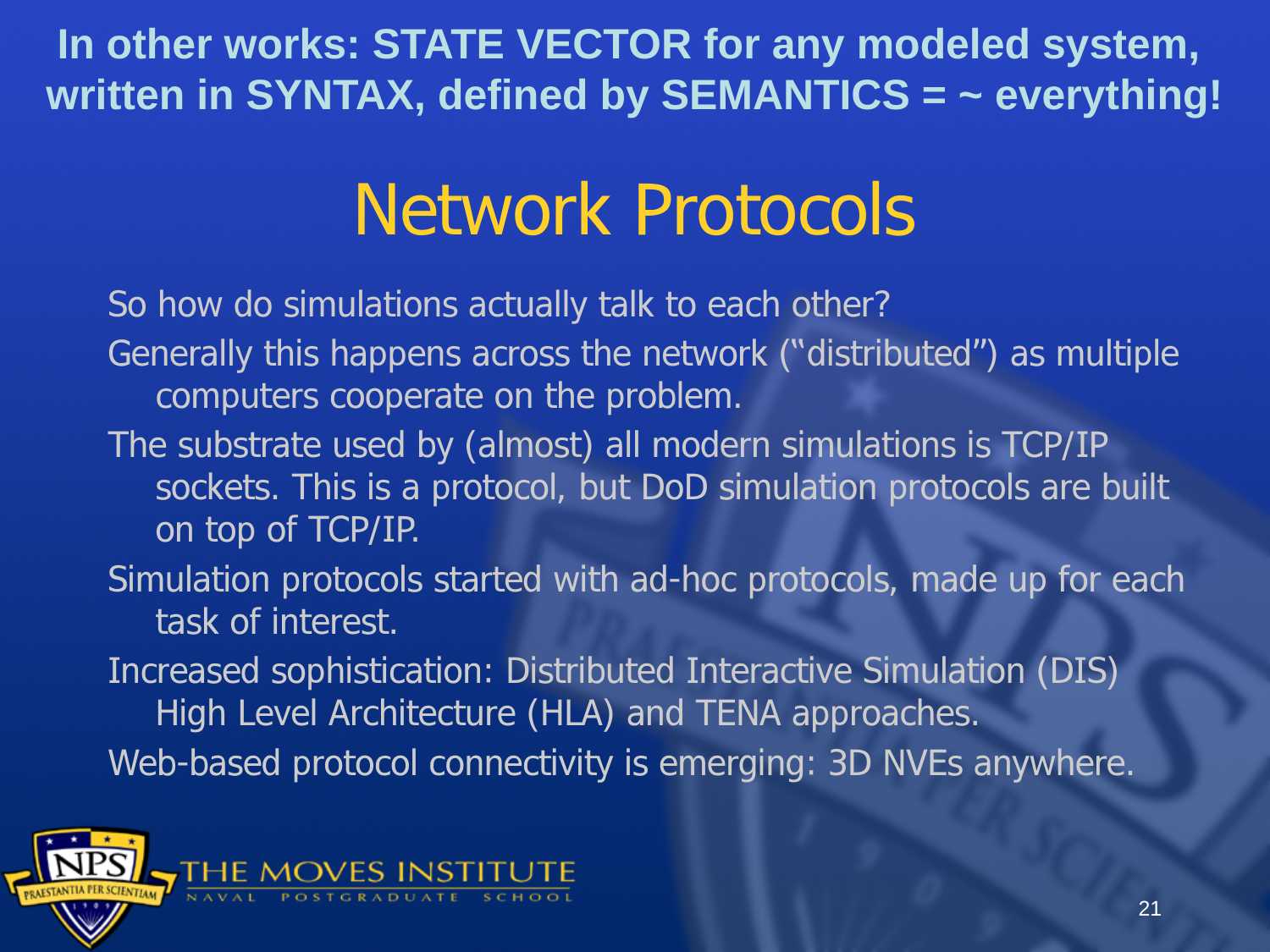

In other works: STATE VECTOR for any modeled system,
written in SYNTAX, defined by SEMANTICS = ~ everything!
# Network Protocols
So how do simulations actually talk to each other?
Generally this happens across the network (“distributed”) as multiple computers cooperate on the problem.
The substrate used by (almost) all modern simulations is TCP/IP sockets. This is a protocol, but DoD simulation protocols are built on top of TCP/IP.
Simulation protocols started with ad-hoc protocols, made up for each task of interest.
Increased sophistication: Distributed Interactive Simulation (DIS) High Level Architecture (HLA) and TENA approaches.
Web-based protocol connectivity is emerging: 3D NVEs anywhere.
21